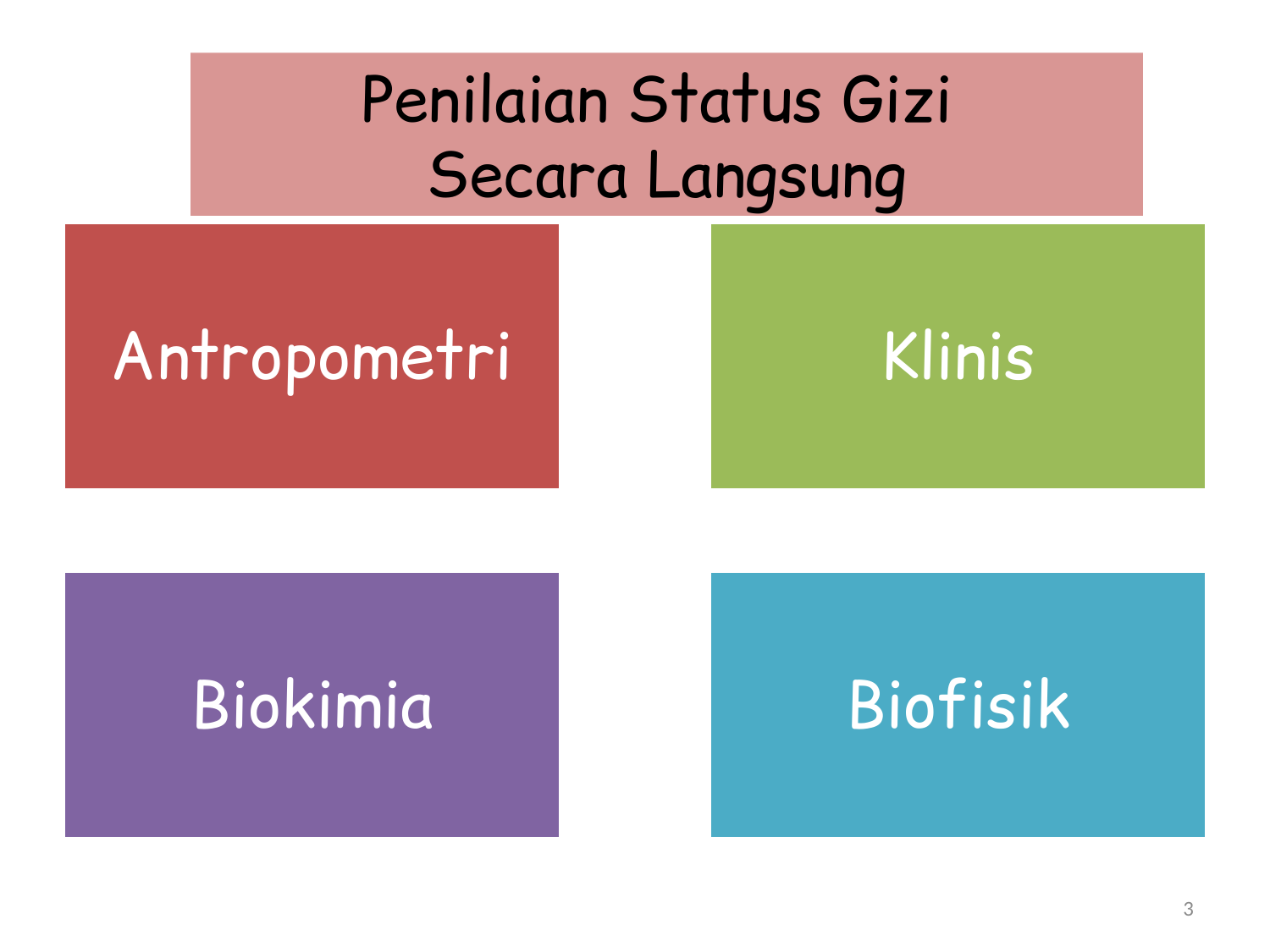

# Penilaian Status Gizi Secara Langsung
Antropometri
Klinis
Biokimia
Biofisik
3